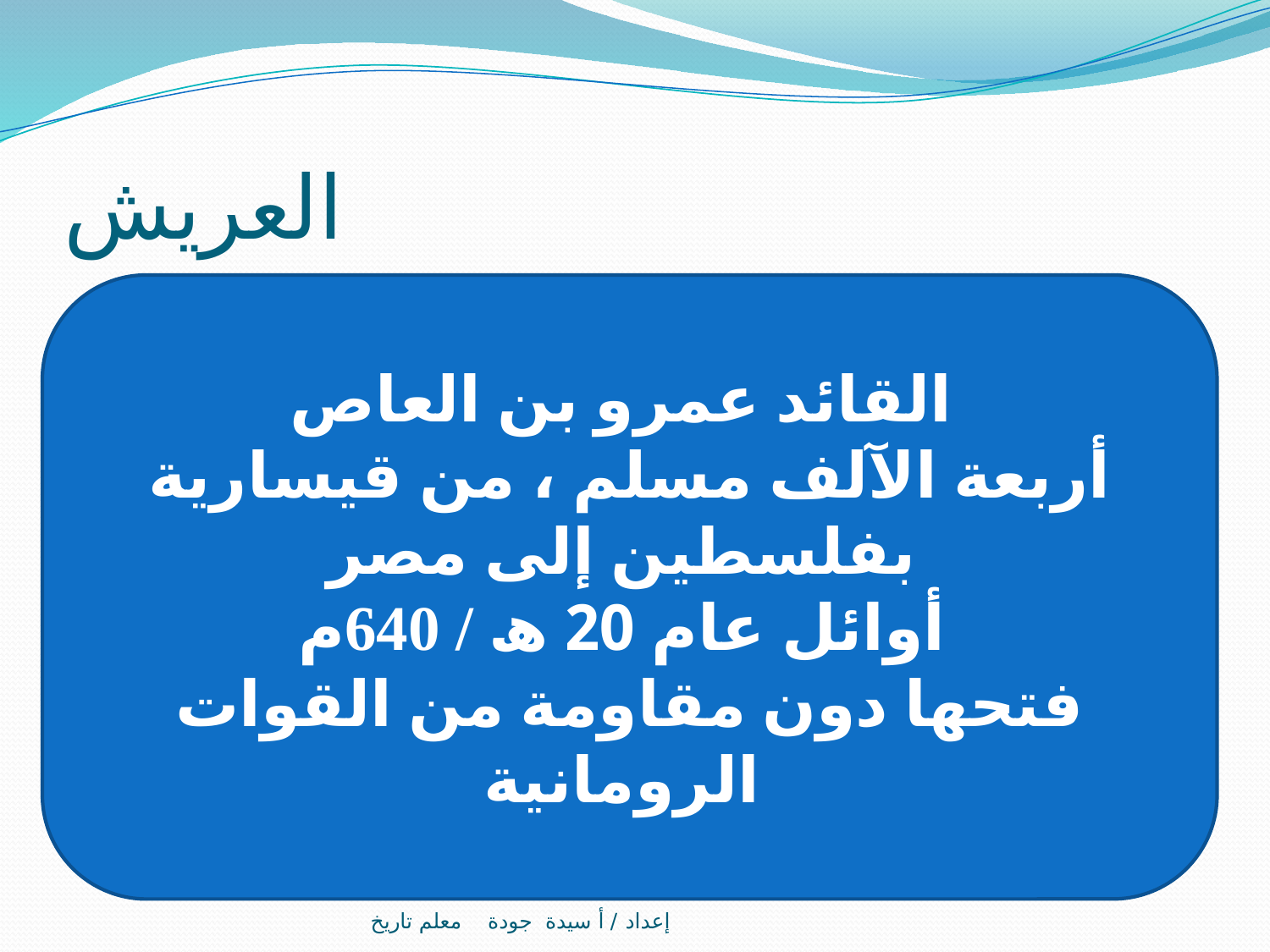

# العريش
القائد عمرو بن العاص
أربعة الآلف مسلم ، من قيسارية بفلسطين إلى مصر
أوائل عام 20 ھ / 640م
فتحها دون مقاومة من القوات الرومانية
إعداد / أ سيدة  جودة    معلم تاريخ